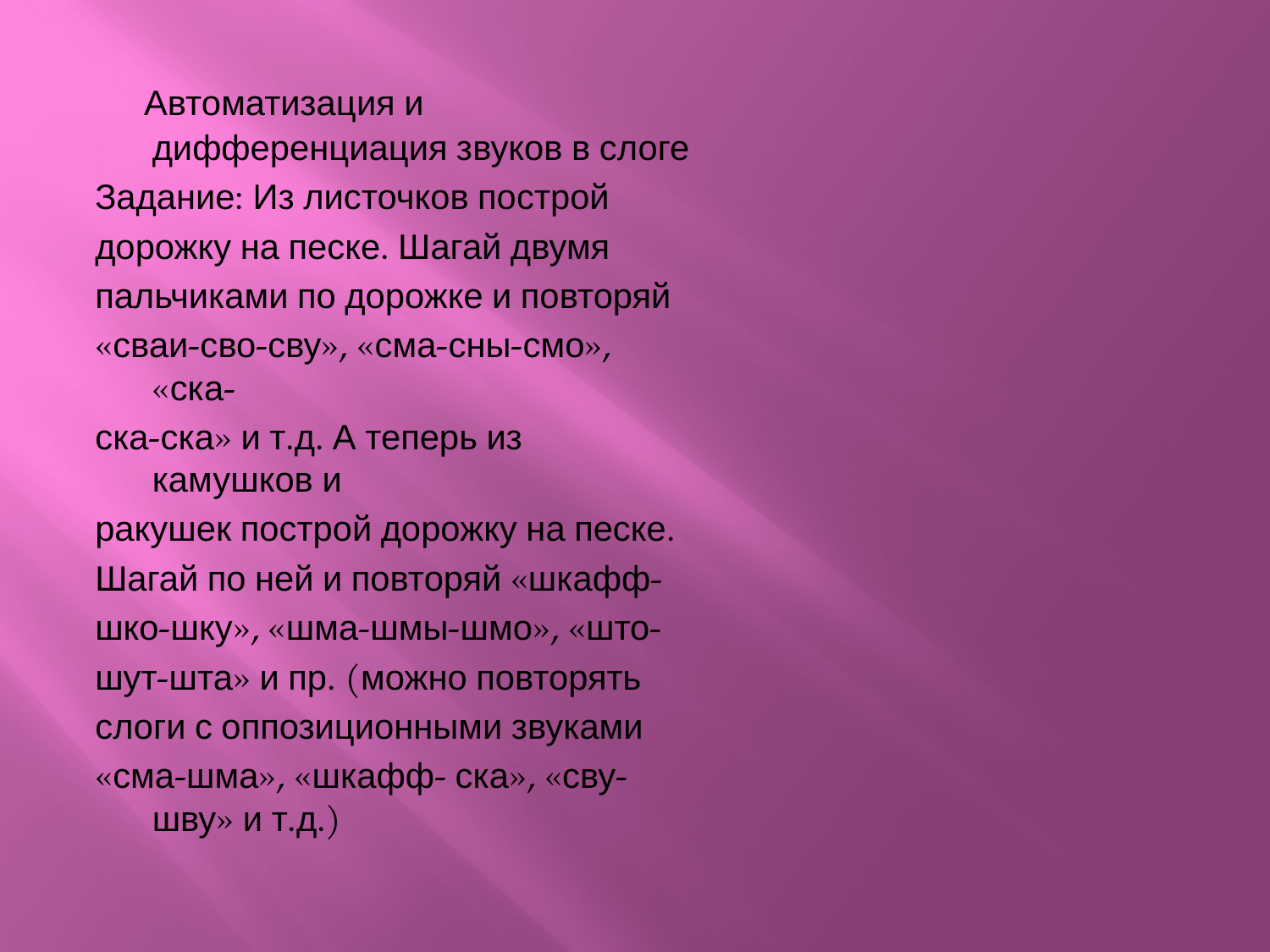

Автоматизация и дифференциация звуков в слоге
Задание: Из листочков построй
дорожку на песке. Шагай двумя
пальчиками по дорожке и повторяй
«сваи-сво-сву», «сма-сны-смо», «ска-
ска-ска» и т.д. А теперь из камушков и
ракушек построй дорожку на песке.
Шагай по ней и повторяй «шкафф-
шко-шку», «шма-шмы-шмо», «што-
шут-шта» и пр. (можно повторять
слоги с оппозиционными звуками
«сма-шма», «шкафф- ска», «сву-шву» и т.д.)